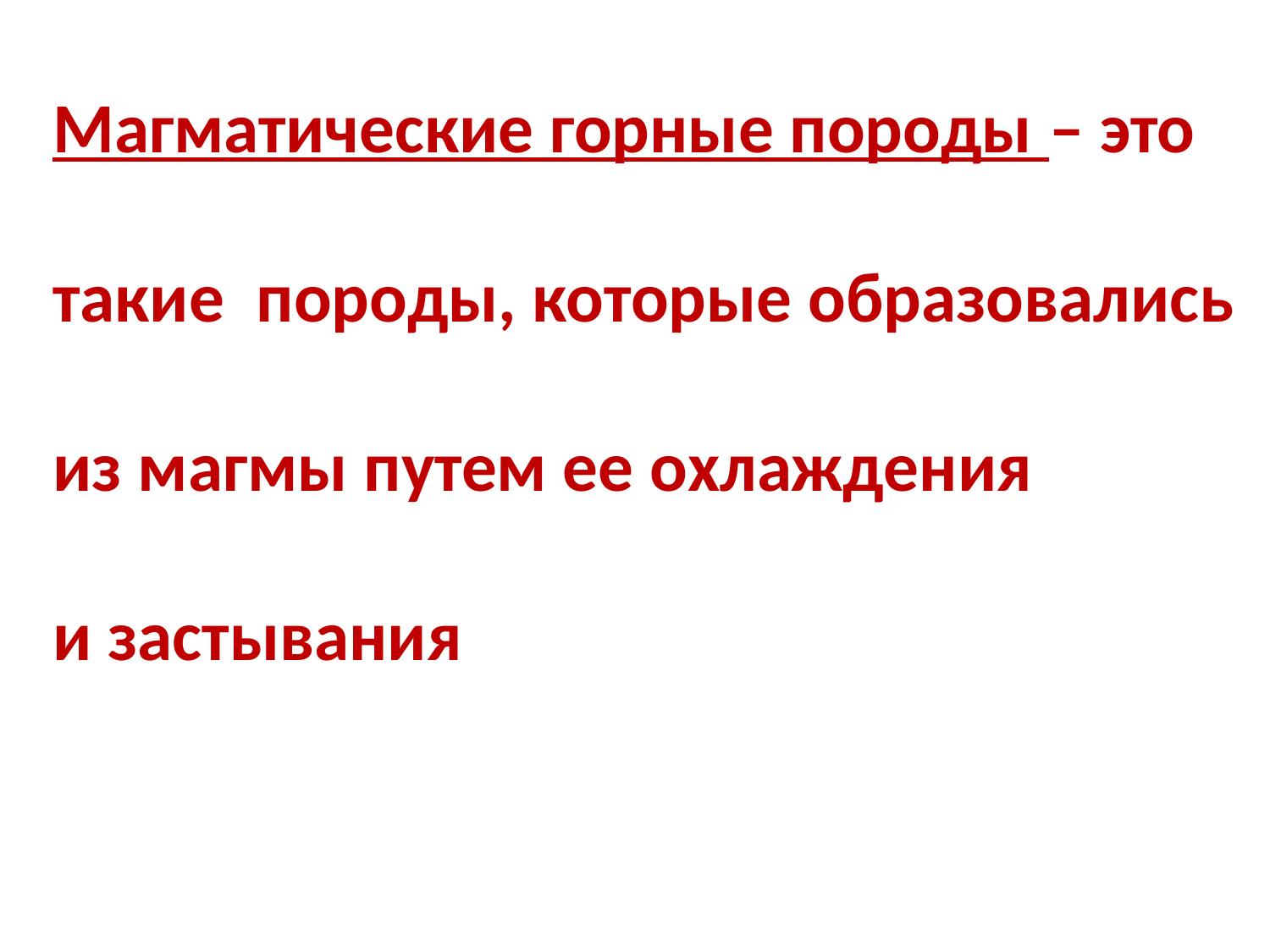

Магматические горные породы – это

такие  породы, которые образовались

из магмы путем ее охлаждения

и застывания